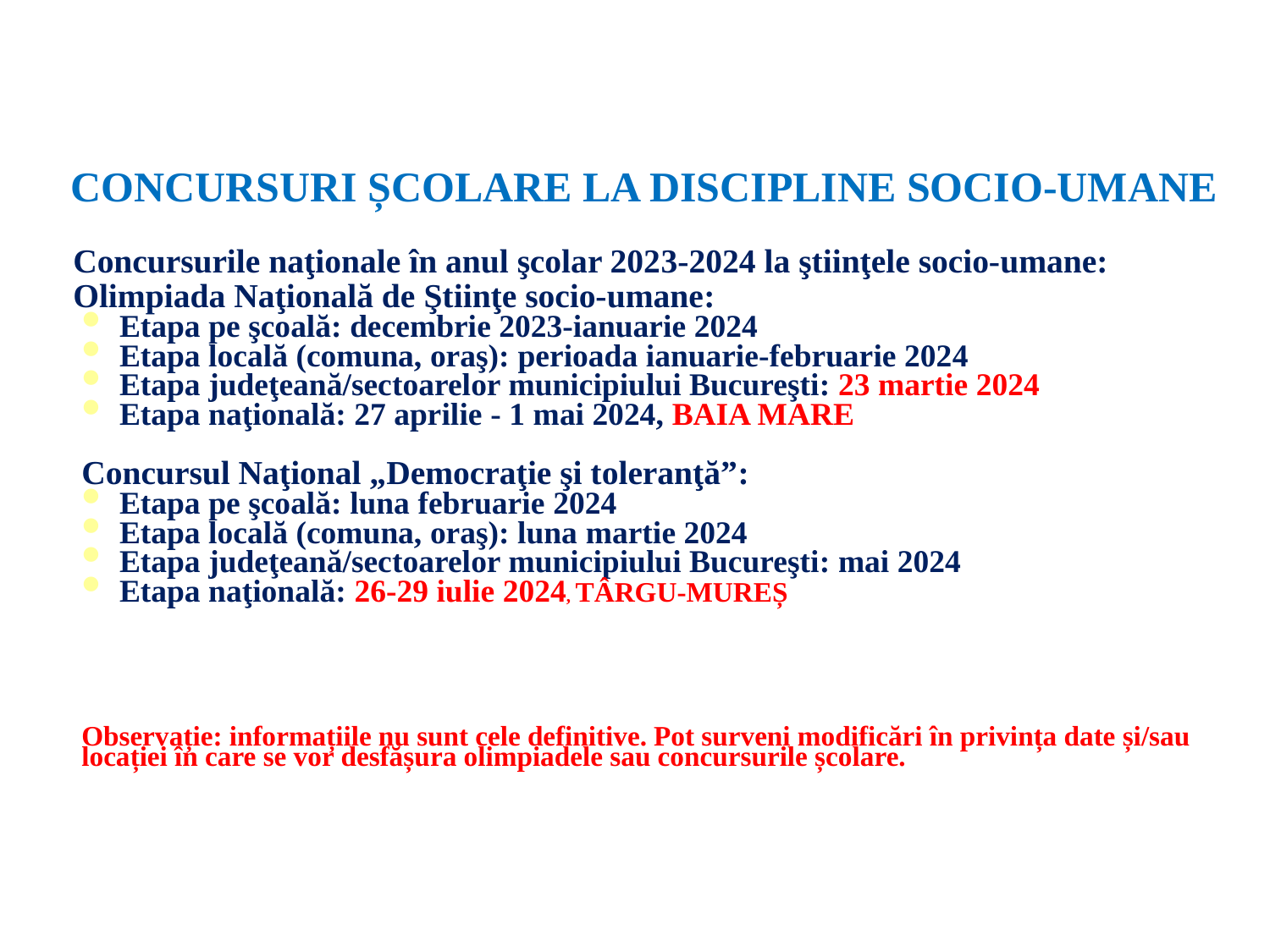

CONCURSURI ȘCOLARE LA DISCIPLINE SOCIO-UMANE

     Concursurile naţionale în anul şcolar 2023-2024 la ştiinţele socio-umane:
     Olimpiada Naţională de Ştiinţe socio-umane:
Etapa pe şcoală: decembrie 2023-ianuarie 2024
Etapa locală (comuna, oraş): perioada ianuarie-februarie 2024
Etapa judeţeană/sectoarelor municipiului Bucureşti: 23 martie 2024
Etapa naţională: 27 aprilie - 1 mai 2024, BAIA MARE

Concursul Naţional „Democraţie şi toleranţă”:
Etapa pe şcoală: luna februarie 2024
Etapa locală (comuna, oraş): luna martie 2024
Etapa judeţeană/sectoarelor municipiului Bucureşti: mai 2024
Etapa naţională: 26-29 iulie 2024, TÂRGU-MUREȘ

Observație: informațiile nu sunt cele definitive. Pot surveni modificări în privința date și/sau locației în care se vor desfășura olimpiadele sau concursurile școlare.

23